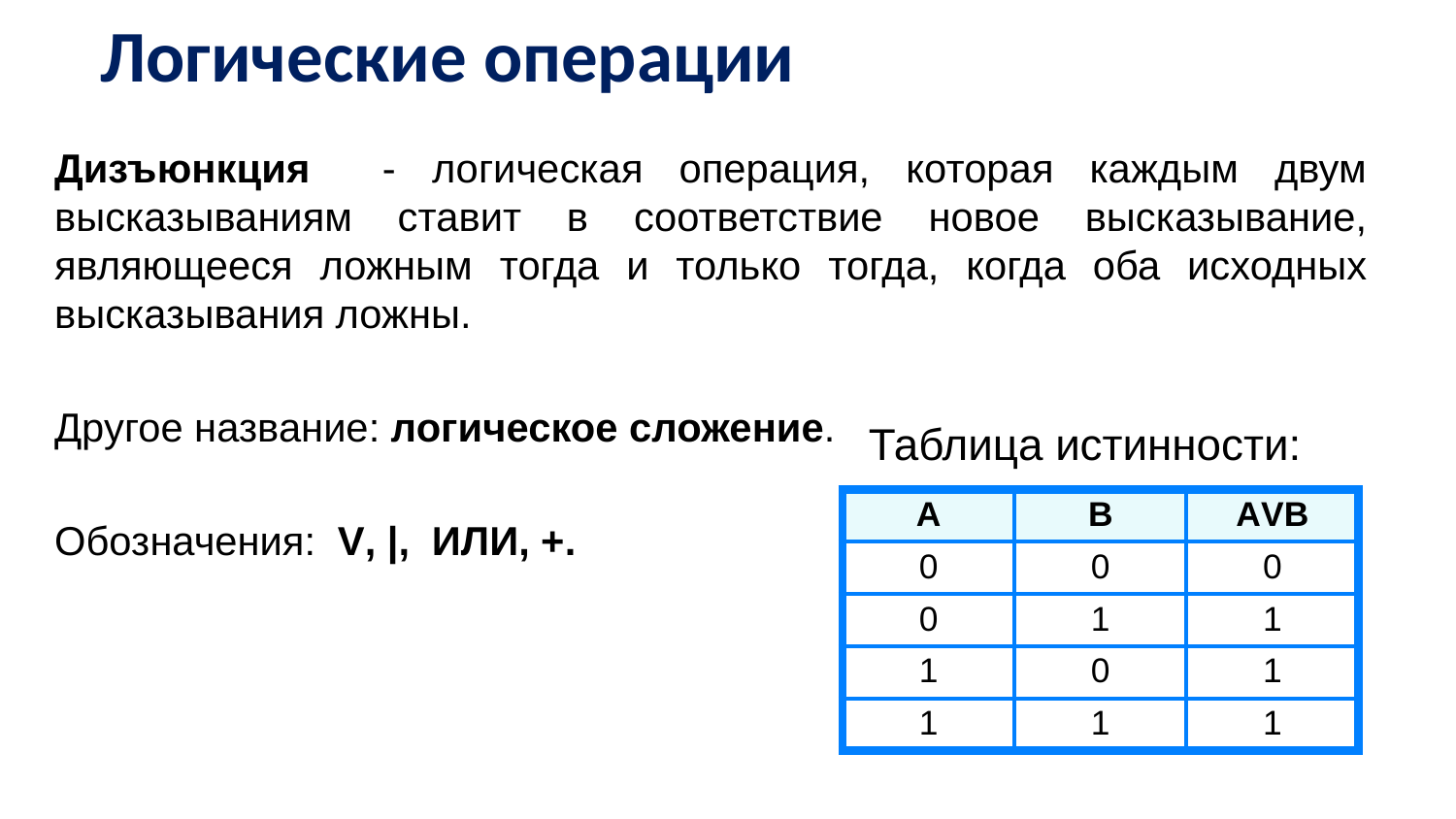

Логические операции
Дизъюнкция  - логическая операция, которая каждым двум высказываниям ставит в соответствие новое высказывание, являющееся ложным тогда и только тогда, когда оба исходных высказывания ложны.

Другое название: логическое сложение.

Обозначения:  V, |,  ИЛИ, +.
Таблица истинности:
| А | В | АVВ |
| --- | --- | --- |
| 0 | 0 | 0 |
| 0 | 1 | 1 |
| 1 | 0 | 1 |
| 1 | 1 | 1 |